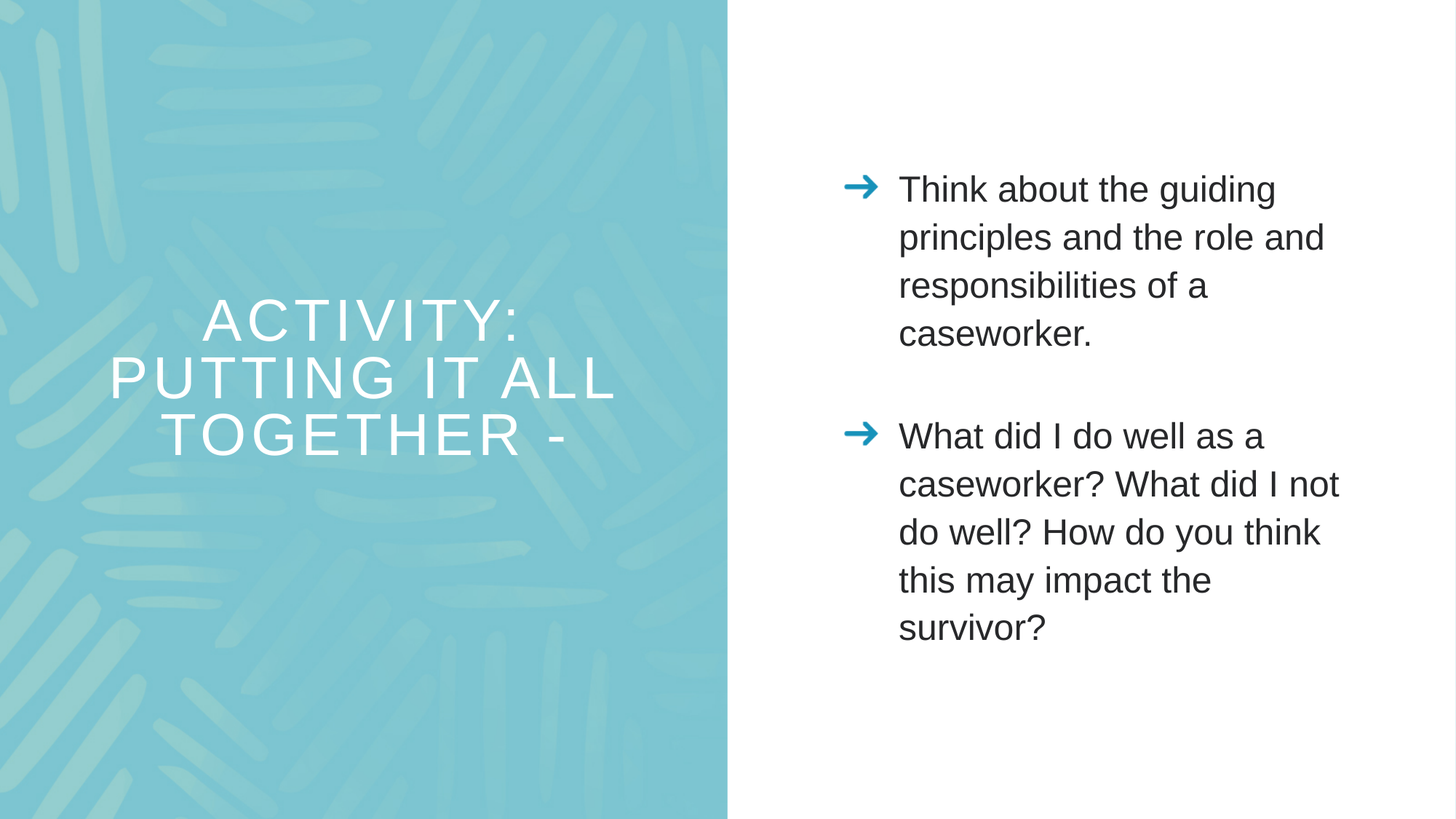

Think about the guiding principles and the role and responsibilities of a caseworker.
What did I do well as a caseworker? What did I not do well? How do you think this may impact the survivor?
# Activity: Putting it all together -